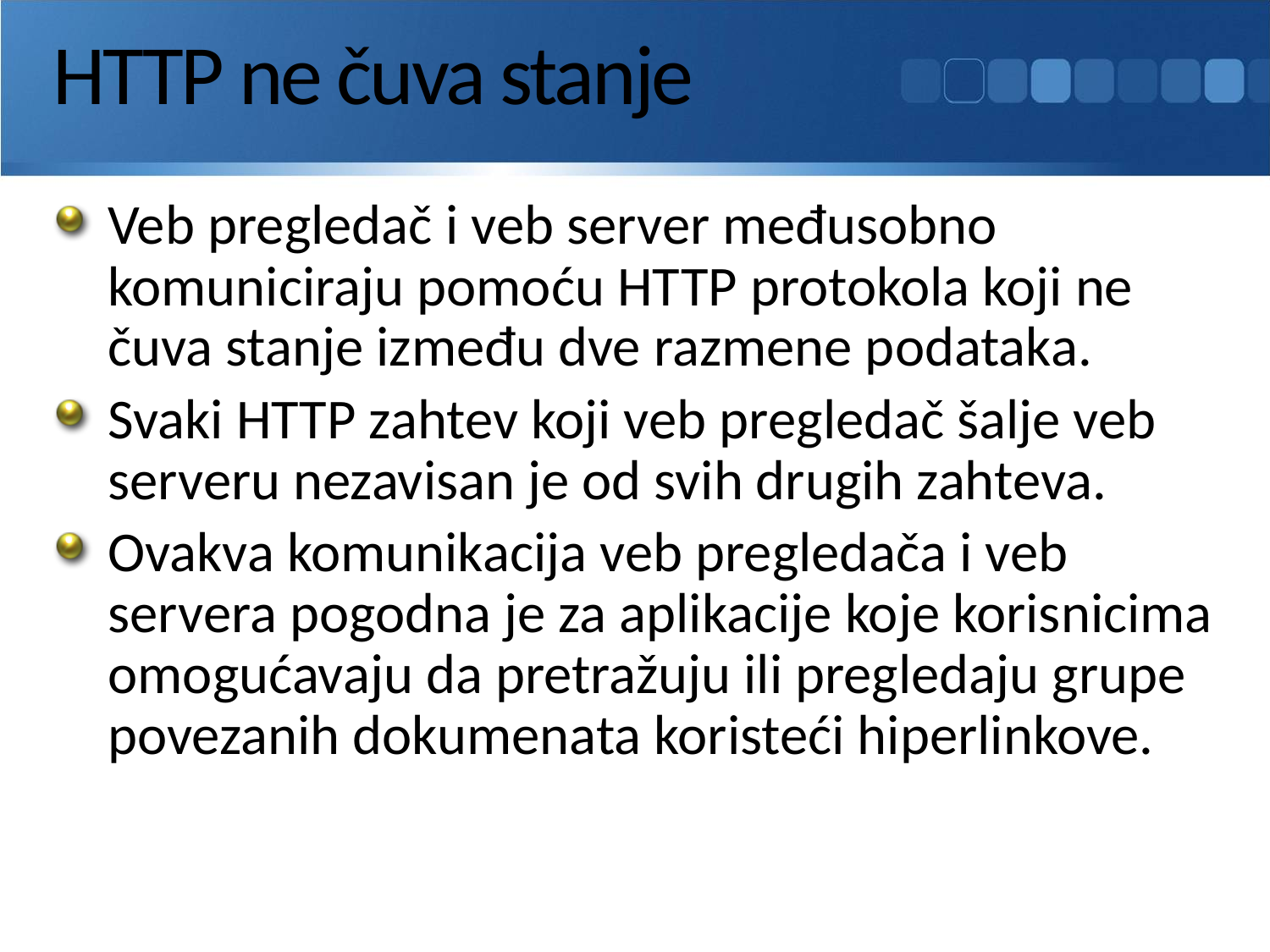

# HTTP ne čuva stanje
Veb pregledač i veb server međusobno komuniciraju pomoću HTTP protokola koji ne čuva stanje između dve razmene podataka.
Svaki HTTP zahtev koji veb pregledač šalje veb serveru nezavisan je od svih drugih zahteva.
Ovakva komunikacija veb pregledača i veb servera pogodna je za aplikacije koje korisnicima omogućavaju da pretražuju ili pregledaju grupe povezanih dokumenata koristeći hiperlinkove.